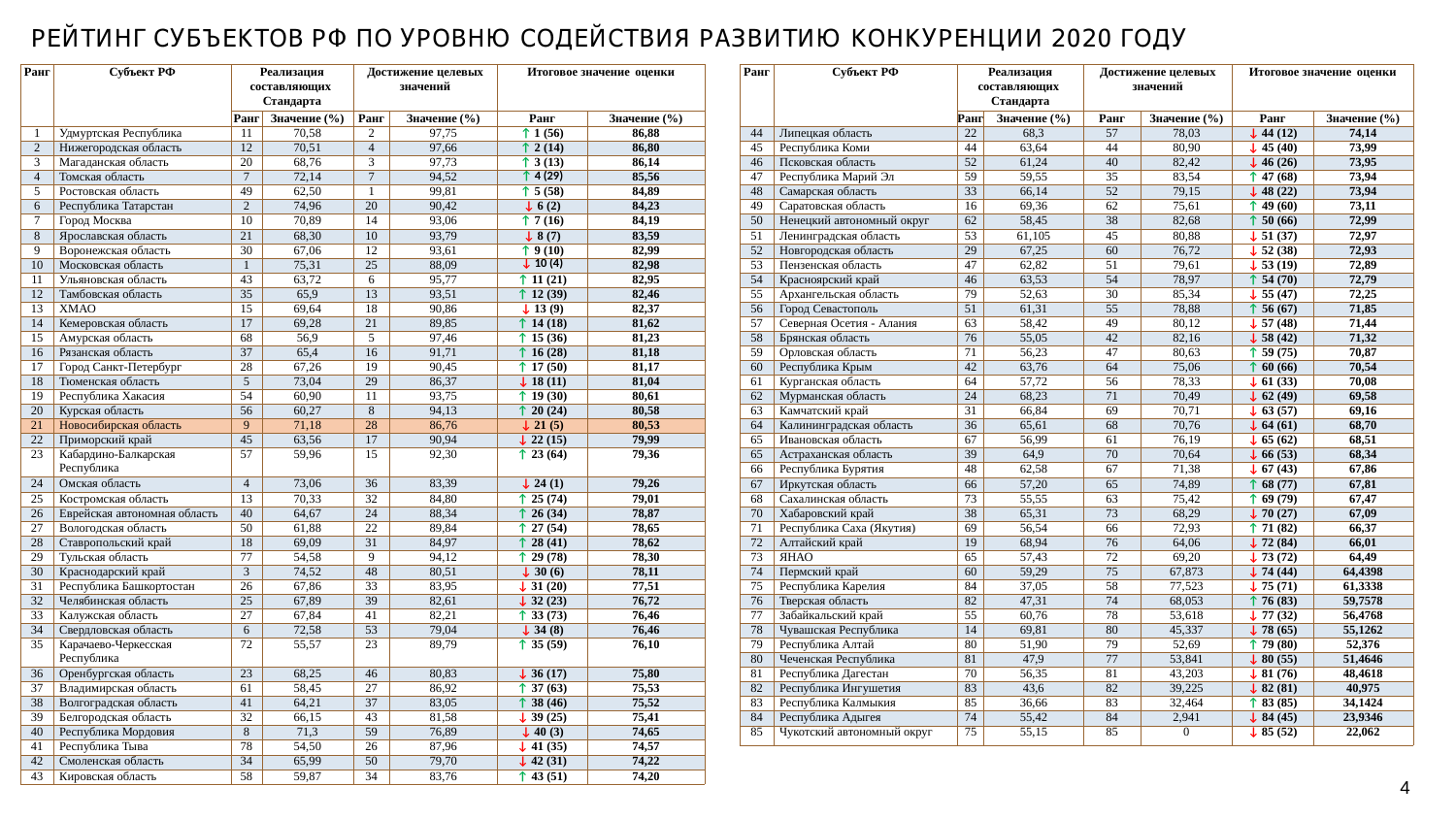

РЕЙТИНГ СУБЪЕКТОВ РФ ПО УРОВНЮ СОДЕЙСТВИЯ РАЗВИТИЮ КОНКУРЕНЦИИ 2020 ГОДУ
| Ранг | Субъект РФ | Реализация составляющих Стандарта |  | Достижение целевых значений |  | Итоговое значение оценки |  |
| --- | --- | --- | --- | --- | --- | --- | --- |
|  |  | Ранг | Значение (%) | Ранг | Значение (%) | Ранг | Значение (%) |
| 1 | Удмуртская Республика | 11 | 70,58 | 2 | 97,75 | ↑ 1 (56) | 86,88 |
| 2 | Нижегородская область | 12 | 70,51 | 4 | 97,66 | ↑ 2 (14) | 86,80 |
| 3 | Магаданская область | 20 | 68,76 | 3 | 97,73 | ↑ 3 (13) | 86,14 |
| 4 | Томская область | 7 | 72,14 | 7 | 94,52 | ↑ 4 (29) | 85,56 |
| 5 | Ростовская область | 49 | 62,50 | 1 | 99,81 | ↑ 5 (58) | 84,89 |
| 6 | Республика Татарстан | 2 | 74,96 | 20 | 90,42 | ↓ 6 (2) | 84,23 |
| 7 | Город Москва | 10 | 70,89 | 14 | 93,06 | ↑ 7 (16) | 84,19 |
| 8 | Ярославская область | 21 | 68,30 | 10 | 93,79 | ↓ 8 (7) | 83,59 |
| 9 | Воронежская область | 30 | 67,06 | 12 | 93,61 | ↑ 9 (10) | 82,99 |
| 10 | Московская область | 1 | 75,31 | 25 | 88,09 | ↓ 10 (4) | 82,98 |
| 11 | Ульяновская область | 43 | 63,72 | 6 | 95,77 | ↑ 11 (21) | 82,95 |
| 12 | Тамбовская область | 35 | 65,9 | 13 | 93,51 | ↑ 12 (39) | 82,46 |
| 13 | ХМАО | 15 | 69,64 | 18 | 90,86 | ↓ 13 (9) | 82,37 |
| 14 | Кемеровская область | 17 | 69,28 | 21 | 89,85 | ↑ 14 (18) | 81,62 |
| 15 | Амурская область | 68 | 56,9 | 5 | 97,46 | ↑ 15 (36) | 81,23 |
| 16 | Рязанская область | 37 | 65,4 | 16 | 91,71 | ↑ 16 (28) | 81,18 |
| 17 | Город Санкт-Петербург | 28 | 67,26 | 19 | 90,45 | ↑ 17 (50) | 81,17 |
| 18 | Тюменская область | 5 | 73,04 | 29 | 86,37 | ↓ 18 (11) | 81,04 |
| 19 | Республика Хакасия | 54 | 60,90 | 11 | 93,75 | ↑ 19 (30) | 80,61 |
| 20 | Курская область | 56 | 60,27 | 8 | 94,13 | ↑ 20 (24) | 80,58 |
| 21 | Новосибирская область | 9 | 71,18 | 28 | 86,76 | ↓ 21 (5) | 80,53 |
| 22 | Приморский край | 45 | 63,56 | 17 | 90,94 | ↓ 22 (15) | 79,99 |
| 23 | Кабардино-Балкарская Республика | 57 | 59,96 | 15 | 92,30 | ↑ 23 (64) | 79,36 |
| 24 | Омская область | 4 | 73,06 | 36 | 83,39 | ↓ 24 (1) | 79,26 |
| 25 | Костромская область | 13 | 70,33 | 32 | 84,80 | ↑ 25 (74) | 79,01 |
| 26 | Еврейская автономная область | 40 | 64,67 | 24 | 88,34 | ↑ 26 (34) | 78,87 |
| 27 | Вологодская область | 50 | 61,88 | 22 | 89,84 | ↑ 27 (54) | 78,65 |
| 28 | Ставропольский край | 18 | 69,09 | 31 | 84,97 | ↑ 28 (41) | 78,62 |
| 29 | Тульская область | 77 | 54,58 | 9 | 94,12 | ↑ 29 (78) | 78,30 |
| 30 | Краснодарский край | 3 | 74,52 | 48 | 80,51 | ↓ 30 (6) | 78,11 |
| 31 | Республика Башкортостан | 26 | 67,86 | 33 | 83,95 | ↓ 31 (20) | 77,51 |
| 32 | Челябинская область | 25 | 67,89 | 39 | 82,61 | ↓ 32 (23) | 76,72 |
| 33 | Калужская область | 27 | 67,84 | 41 | 82,21 | ↑ 33 (73) | 76,46 |
| 34 | Свердловская область | 6 | 72,58 | 53 | 79,04 | ↓ 34 (8) | 76,46 |
| 35 | Карачаево-Черкесская Республика | 72 | 55,57 | 23 | 89,79 | ↑ 35 (59) | 76,10 |
| 36 | Оренбургская область | 23 | 68,25 | 46 | 80,83 | ↓ 36 (17) | 75,80 |
| 37 | Владимирская область | 61 | 58,45 | 27 | 86,92 | ↑ 37 (63) | 75,53 |
| 38 | Волгоградская область | 41 | 64,21 | 37 | 83,05 | ↑ 38 (46) | 75,52 |
| 39 | Белгородская область | 32 | 66,15 | 43 | 81,58 | ↓ 39 (25) | 75,41 |
| 40 | Республика Мордовия | 8 | 71,3 | 59 | 76,89 | ↓ 40 (3) | 74,65 |
| 41 | Республика Тыва | 78 | 54,50 | 26 | 87,96 | ↓ 41 (35) | 74,57 |
| 42 | Смоленская область | 34 | 65,99 | 50 | 79,70 | ↓ 42 (31) | 74,22 |
| 43 | Кировская область | 58 | 59,87 | 34 | 83,76 | ↑ 43 (51) | 74,20 |
| Ранг | Субъект РФ | Реализация составляющих Стандарта |  | Достижение целевых значений |  | Итоговое значение оценки |  |
| --- | --- | --- | --- | --- | --- | --- | --- |
|  |  | Ранг | Значение (%) | Ранг | Значение (%) | Ранг | Значение (%) |
| 44 | Липецкая область | 22 | 68,3 | 57 | 78,03 | ↓ 44 (12) | 74,14 |
| 45 | Республика Коми | 44 | 63,64 | 44 | 80,90 | ↓ 45 (40) | 73,99 |
| 46 | Псковская область | 52 | 61,24 | 40 | 82,42 | ↓ 46 (26) | 73,95 |
| 47 | Республика Марий Эл | 59 | 59,55 | 35 | 83,54 | ↑ 47 (68) | 73,94 |
| 48 | Самарская область | 33 | 66,14 | 52 | 79,15 | ↓ 48 (22) | 73,94 |
| 49 | Саратовская область | 16 | 69,36 | 62 | 75,61 | ↑ 49 (60) | 73,11 |
| 50 | Ненецкий автономный округ | 62 | 58,45 | 38 | 82,68 | ↑ 50 (66) | 72,99 |
| 51 | Ленинградская область | 53 | 61,105 | 45 | 80,88 | ↓ 51 (37) | 72,97 |
| 52 | Новгородская область | 29 | 67,25 | 60 | 76,72 | ↓ 52 (38) | 72,93 |
| 53 | Пензенская область | 47 | 62,82 | 51 | 79,61 | ↓ 53 (19) | 72,89 |
| 54 | Красноярский край | 46 | 63,53 | 54 | 78,97 | ↑ 54 (70) | 72,79 |
| 55 | Архангельская область | 79 | 52,63 | 30 | 85,34 | ↓ 55 (47) | 72,25 |
| 56 | Город Севастополь | 51 | 61,31 | 55 | 78,88 | ↑ 56 (67) | 71,85 |
| 57 | Северная Осетия - Алания | 63 | 58,42 | 49 | 80,12 | ↓ 57 (48) | 71,44 |
| 58 | Брянская область | 76 | 55,05 | 42 | 82,16 | ↓ 58 (42) | 71,32 |
| 59 | Орловская область | 71 | 56,23 | 47 | 80,63 | ↑ 59 (75) | 70,87 |
| 60 | Республика Крым | 42 | 63,76 | 64 | 75,06 | ↑ 60 (66) | 70,54 |
| 61 | Курганская область | 64 | 57,72 | 56 | 78,33 | ↓ 61 (33) | 70,08 |
| 62 | Мурманская область | 24 | 68,23 | 71 | 70,49 | ↓ 62 (49) | 69,58 |
| 63 | Камчатский край | 31 | 66,84 | 69 | 70,71 | ↓ 63 (57) | 69,16 |
| 64 | Калининградская область | 36 | 65,61 | 68 | 70,76 | ↓ 64 (61) | 68,70 |
| 65 | Ивановская область | 67 | 56,99 | 61 | 76,19 | ↓ 65 (62) | 68,51 |
| 65 | Астраханская область | 39 | 64,9 | 70 | 70,64 | ↓ 66 (53) | 68,34 |
| 66 | Республика Бурятия | 48 | 62,58 | 67 | 71,38 | ↓ 67 (43) | 67,86 |
| 67 | Иркутская область | 66 | 57,20 | 65 | 74,89 | ↑ 68 (77) | 67,81 |
| 68 | Сахалинская область | 73 | 55,55 | 63 | 75,42 | ↑ 69 (79) | 67,47 |
| 70 | Хабаровский край | 38 | 65,31 | 73 | 68,29 | ↓ 70 (27) | 67,09 |
| 71 | Республика Саха (Якутия) | 69 | 56,54 | 66 | 72,93 | ↑ 71 (82) | 66,37 |
| 72 | Алтайский край | 19 | 68,94 | 76 | 64,06 | ↓ 72 (84) | 66,01 |
| 73 | ЯНАО | 65 | 57,43 | 72 | 69,20 | ↓ 73 (72) | 64,49 |
| 74 | Пермский край | 60 | 59,29 | 75 | 67,873 | ↓ 74 (44) | 64,4398 |
| 75 | Республика Карелия | 84 | 37,05 | 58 | 77,523 | ↓ 75 (71) | 61,3338 |
| 76 | Тверская область | 82 | 47,31 | 74 | 68,053 | ↑ 76 (83) | 59,7578 |
| 77 | Забайкальский край | 55 | 60,76 | 78 | 53,618 | ↓ 77 (32) | 56,4768 |
| 78 | Чувашская Республика | 14 | 69,81 | 80 | 45,337 | ↓ 78 (65) | 55,1262 |
| 79 | Республика Алтай | 80 | 51,90 | 79 | 52,69 | ↑ 79 (80) | 52,376 |
| 80 | Чеченская Республика | 81 | 47,9 | 77 | 53,841 | ↓ 80 (55) | 51,4646 |
| 81 | Республика Дагестан | 70 | 56,35 | 81 | 43,203 | ↓ 81 (76) | 48,4618 |
| 82 | Республика Ингушетия | 83 | 43,6 | 82 | 39,225 | ↓ 82 (81) | 40,975 |
| 83 | Республика Калмыкия | 85 | 36,66 | 83 | 32,464 | ↑ 83 (85) | 34,1424 |
| 84 | Республика Адыгея | 74 | 55,42 | 84 | 2,941 | ↓ 84 (45) | 23,9346 |
| 85 | Чукотский автономный округ | 75 | 55,15 | 85 | 0 | ↓ 85 (52) | 22,062 |
4